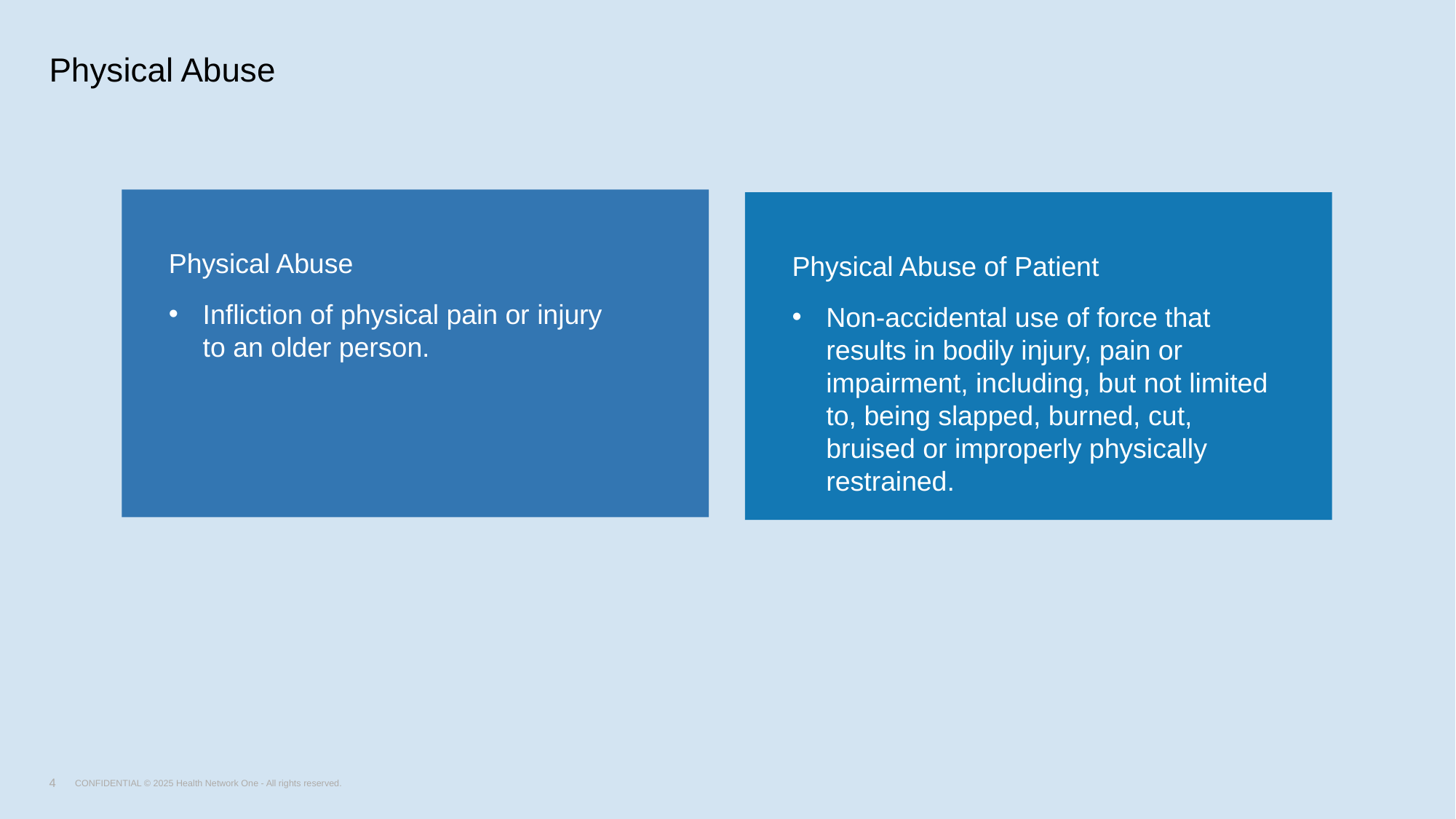

# Physical Abuse

Physical Abuse
Infliction of physical pain or injury
to an older person.

Physical Abuse of Patient
Non-accidental use of force that results in bodily injury, pain or impairment, including, but not limited to, being slapped, burned, cut, bruised or improperly physically restrained.
4